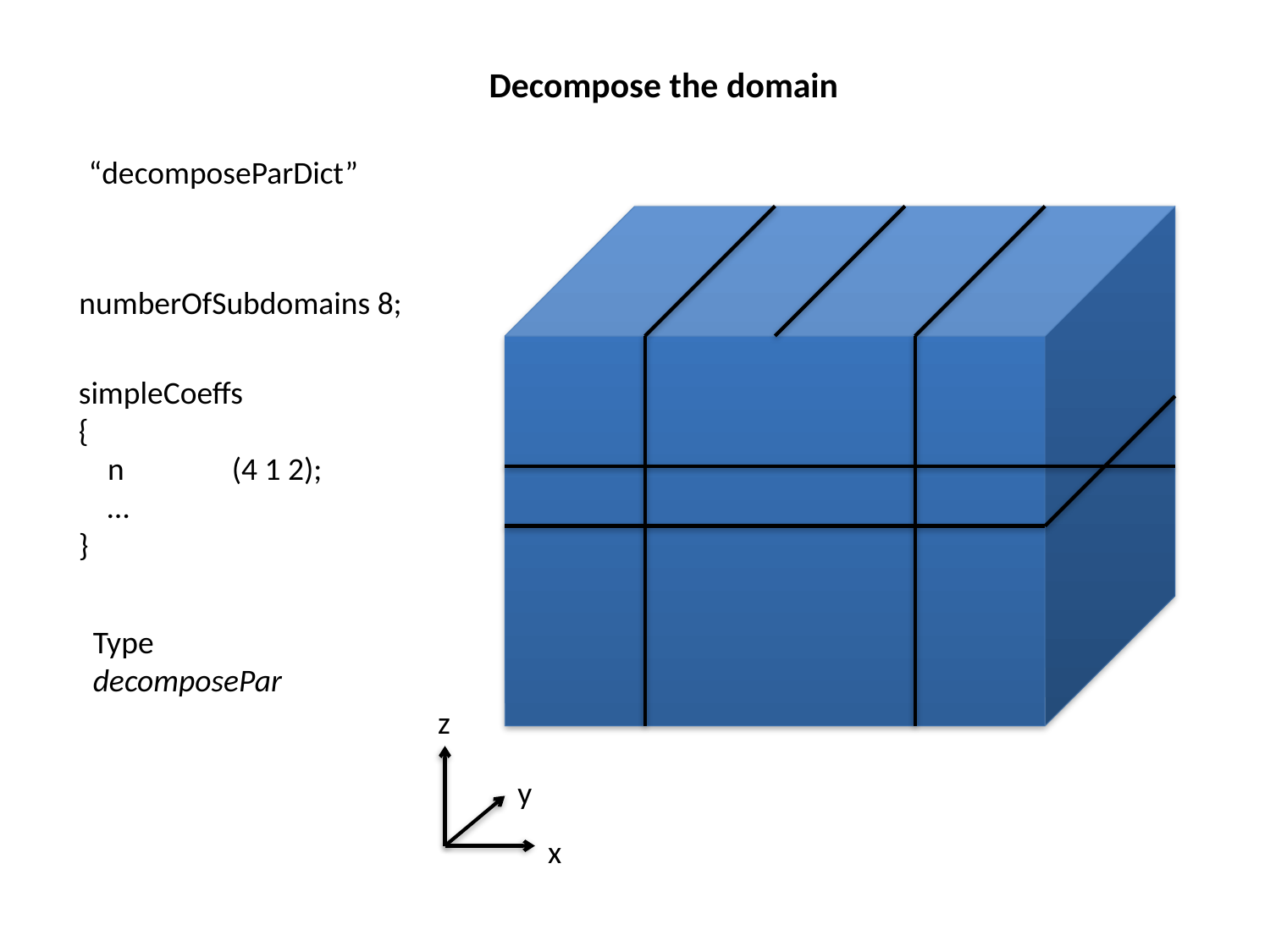

Decompose the domain
“decomposeParDict”

numberOfSubdomains 8;
simpleCoeffs
{
    n               (4 1 2);
    …
}
Type
decomposePar
z
y
x